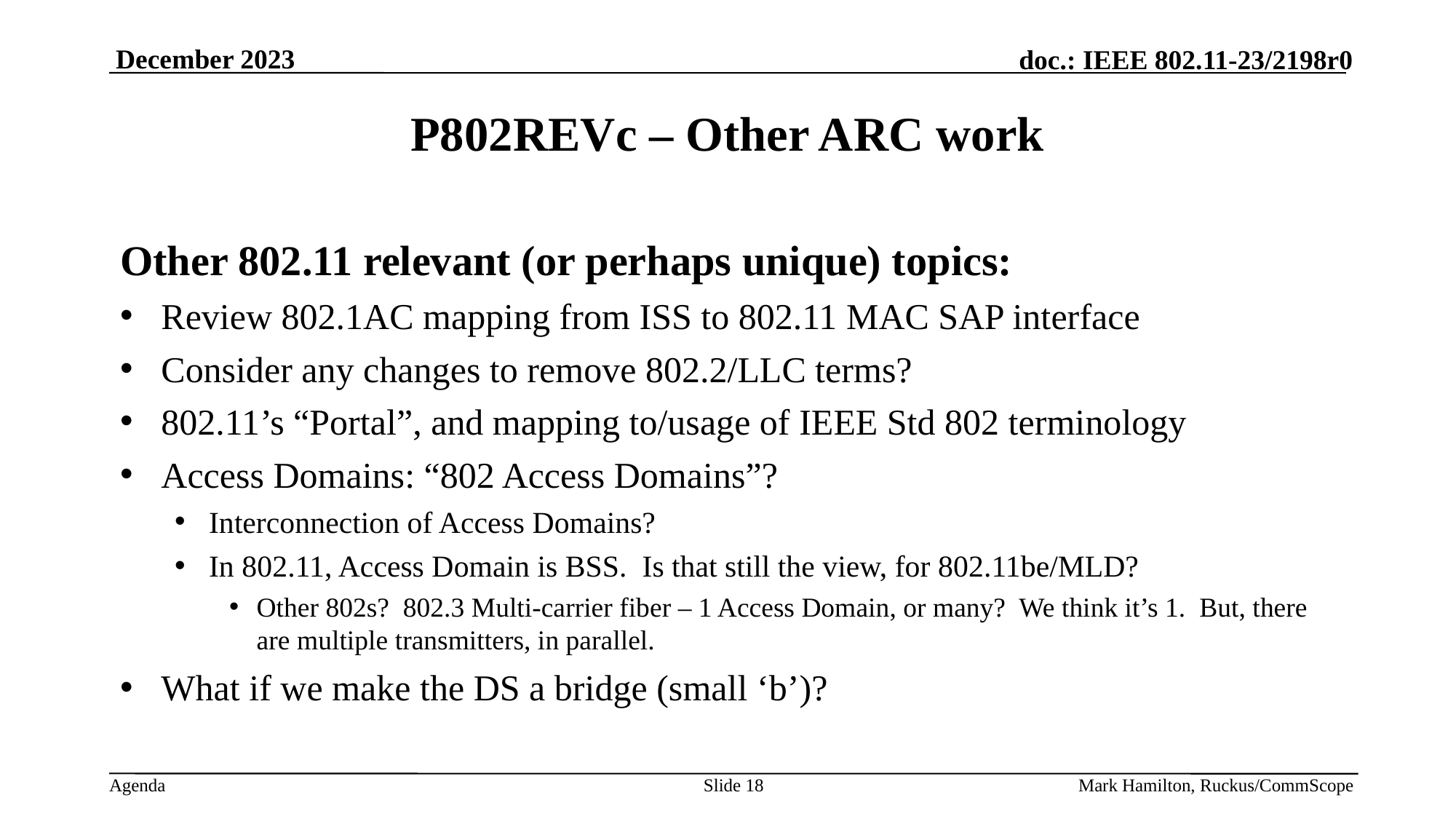

# P802REVc – Other ARC work
Other 802.11 relevant (or perhaps unique) topics:
Review 802.1AC mapping from ISS to 802.11 MAC SAP interface
Consider any changes to remove 802.2/LLC terms?
802.11’s “Portal”, and mapping to/usage of IEEE Std 802 terminology
Access Domains: “802 Access Domains”?
Interconnection of Access Domains?
In 802.11, Access Domain is BSS.  Is that still the view, for 802.11be/MLD?
Other 802s?  802.3 Multi-carrier fiber – 1 Access Domain, or many?  We think it’s 1.  But, there are multiple transmitters, in parallel.
What if we make the DS a bridge (small ‘b’)?

Slide 18